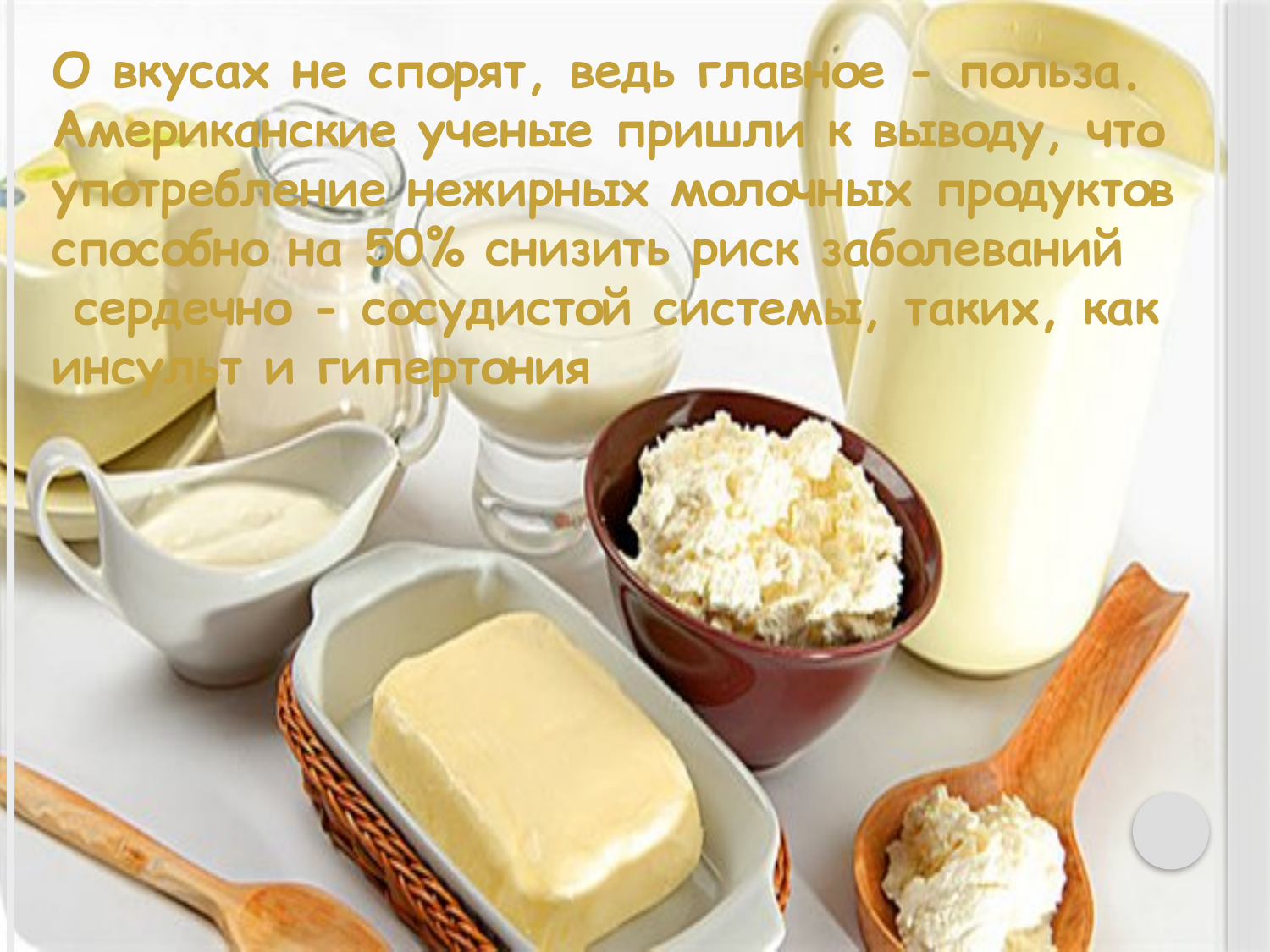

О вкусах не спорят, ведь главное - польза.
Американские ученые пришли к выводу, что употребление нежирных молочных продуктов способно на 50% снизить риск заболеваний
 сердечно - сосудистой системы, таких, как инсульт и гипертония